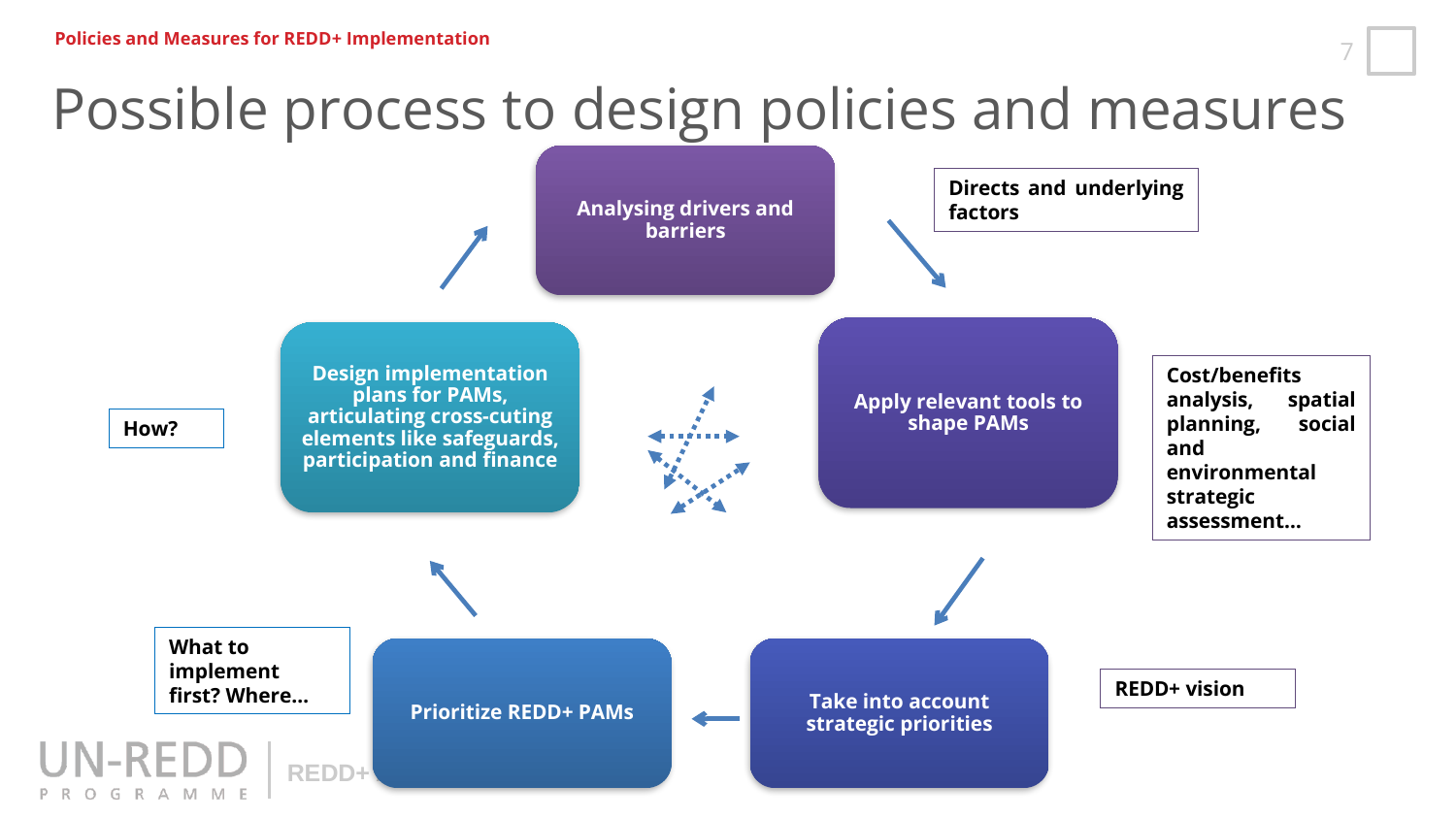

Policies and Measures for REDD+ Implementation
Possible process to design policies and measures

Analysing drivers and barriers
Directs and underlying factors

Apply relevant tools to shape PAMs

Design implementation plans for PAMs, articulating cross-cuting elements like safeguards, participation and finance
Cost/benefits analysis, spatial planning, social and environmental strategic assessment…
How?
What to implement first? Where…

Prioritize REDD+ PAMs

Take into account strategic priorities
REDD+ vision